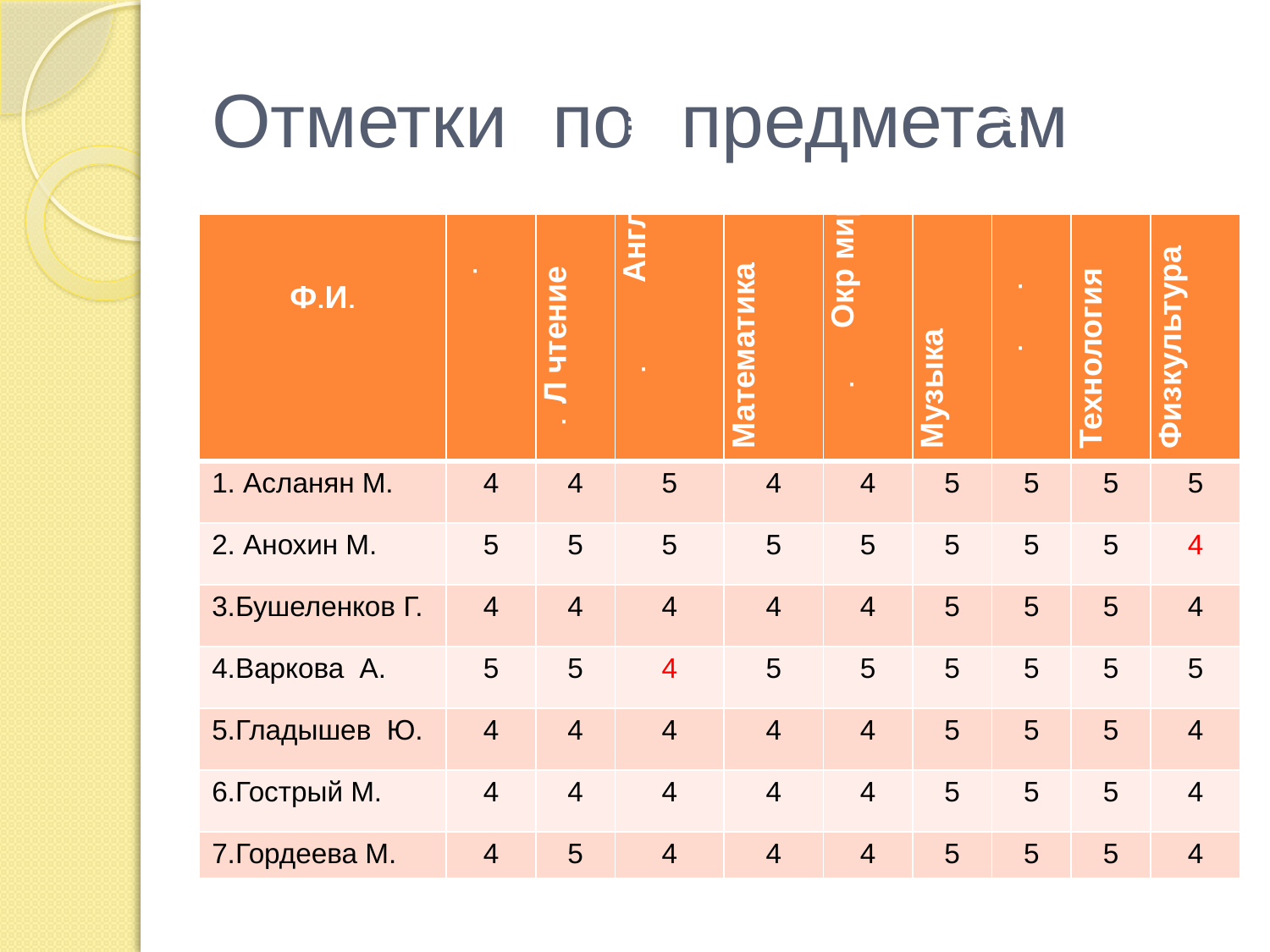

# Отметки  по  предметам
| Ф.И. | Русский яз. | Л.чтение | Англ. язык | Математика | Окр.мир | Музыка | Изобр.иск. | Технология | Физкультура |
| --- | --- | --- | --- | --- | --- | --- | --- | --- | --- |
| 1. Асланян М. | 4 | 4 | 5 | 4 | 4 | 5 | 5 | 5 | 5 |
| 2. Анохин М. | 5 | 5 | 5 | 5 | 5 | 5 | 5 | 5 | 4 |
| 3.Бушеленков Г. | 4 | 4 | 4 | 4 | 4 | 5 | 5 | 5 | 4 |
| 4.Варкова А. | 5 | 5 | 4 | 5 | 5 | 5 | 5 | 5 | 5 |
| 5.Гладышев Ю. | 4 | 4 | 4 | 4 | 4 | 5 | 5 | 5 | 4 |
| 6.Гострый М. | 4 | 4 | 4 | 4 | 4 | 5 | 5 | 5 | 4 |
| 7.Гордеева М. | 4 | 5 | 4 | 4 | 4 | 5 | 5 | 5 | 4 |